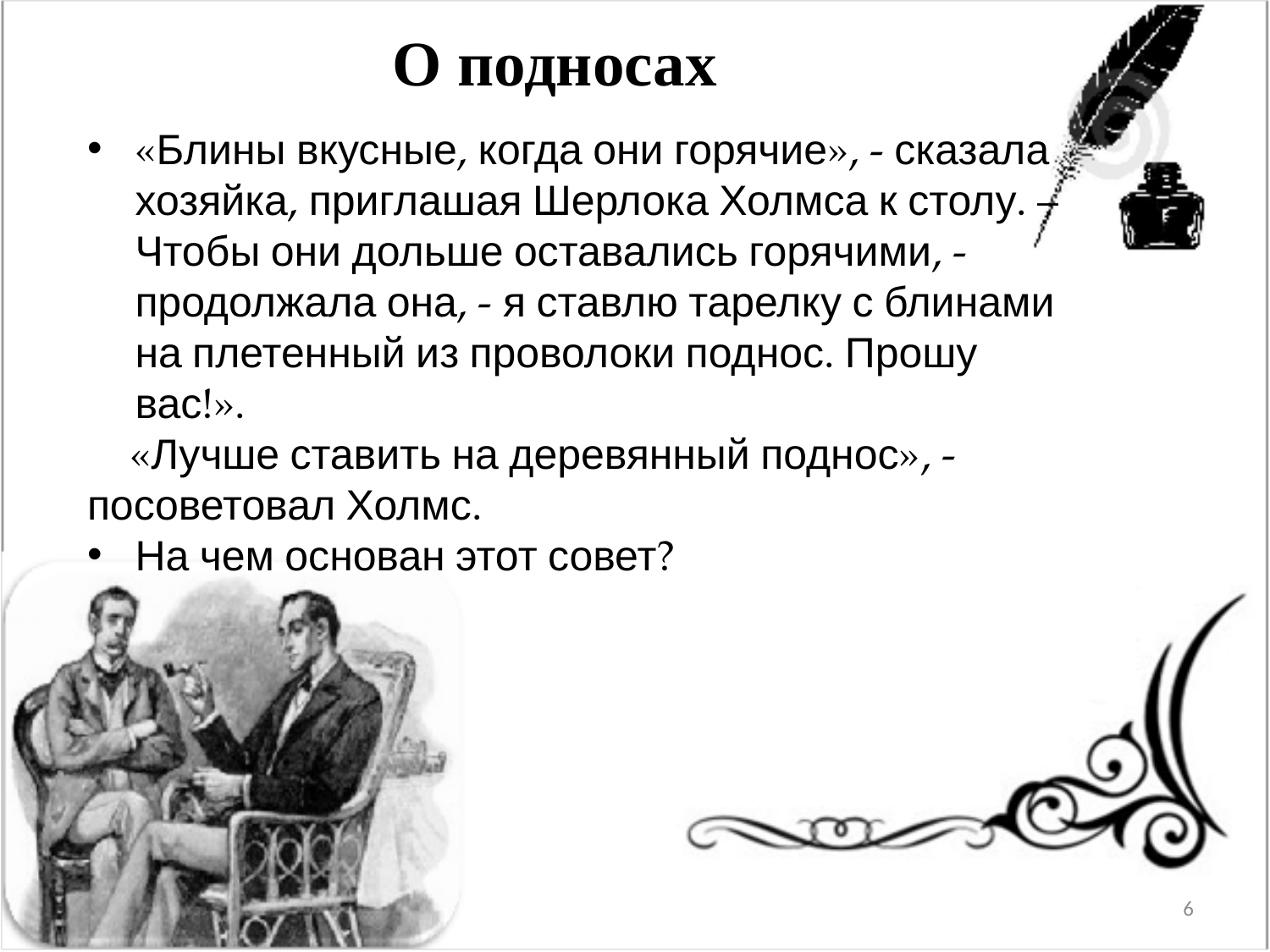

О подносах

«Блины вкусные, когда они горячие», - сказала хозяйка, приглашая Шерлока Холмса к столу. – Чтобы они дольше оставались горячими, - продолжала она, - я ставлю тарелку с блинами на плетенный из проволоки поднос. Прошу вас!».
    «Лучше ставить на деревянный поднос», - посоветовал Холмс.
На чем основан этот совет?

6